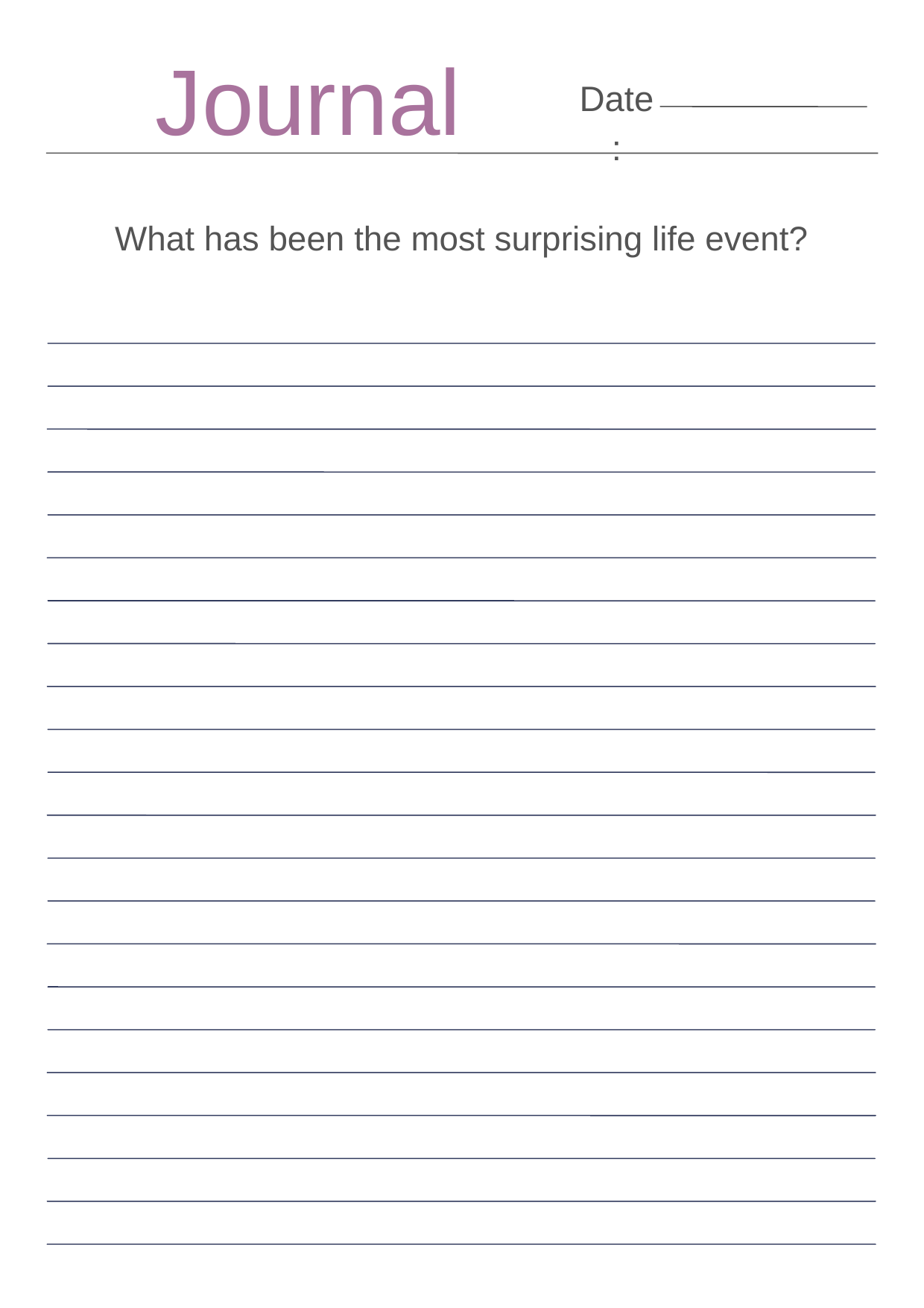

Journal
Date:

What has been the most surprising life event?